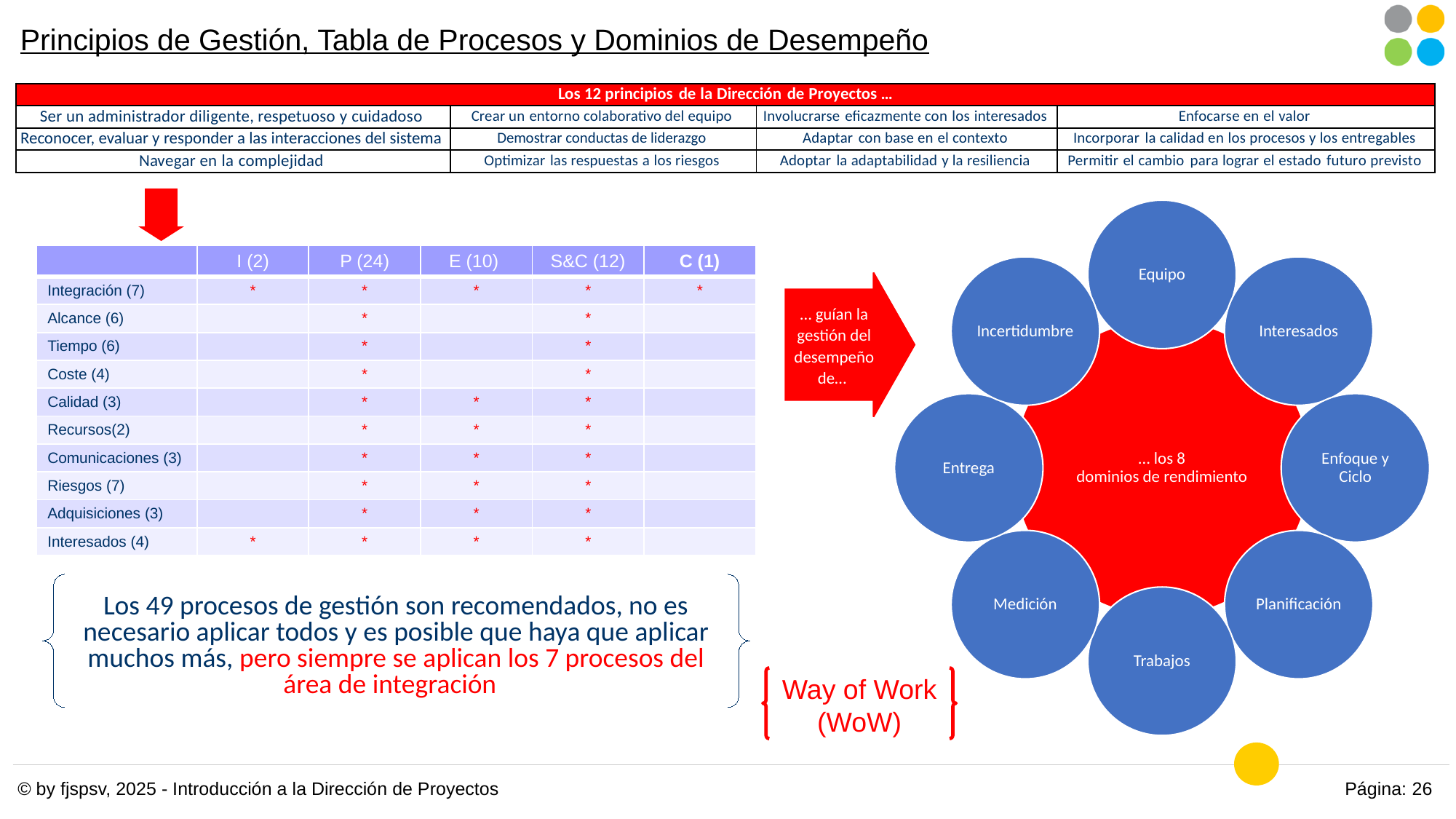

# Principios de Gestión, Tabla de Procesos y Dominios de Desempeño
| Los 12 principios de la Dirección de Proyectos … |  |  |  |
| --- | --- | --- | --- |
| Ser un administrador diligente, respetuoso y cuidadoso | Crear un entorno colaborativo del equipo | Involucrarse eficazmente con los interesados | Enfocarse en el valor |
| Reconocer, evaluar y responder a las interacciones del sistema | Demostrar conductas de liderazgo | Adaptar con base en el contexto | Incorporar la calidad en los procesos y los entregables |
| Navegar en la complejidad | Optimizar las respuestas a los riesgos | Adoptar la adaptabilidad y la resiliencia | Permitir el cambio para lograr el estado futuro previsto |

… los 8
dominios de rendimiento
Equipo
Interesados
Enfoque y Ciclo
Planificación
Trabajos
Medición
Entrega
Incertidumbre
|  | I (2) | P (24) | E (10) | S&C (12) | C (1) |
| --- | --- | --- | --- | --- | --- |
| Integración (7) | \* | \* | \* | \* | \* |
| Alcance (6) |  | \* |  | \* |  |
| Tiempo (6) |  | \* |  | \* |  |
| Coste (4) |  | \* |  | \* |  |
| Calidad (3) |  | \* | \* | \* |  |
| Recursos(2) |  | \* | \* | \* |  |
| Comunicaciones (3) |  | \* | \* | \* |  |
| Riesgos (7) |  | \* | \* | \* |  |
| Adquisiciones (3) |  | \* | \* | \* |  |
| Interesados (4) | \* | \* | \* | \* |  |
… guían la gestión del desempeño de…
Los 49 procesos de gestión son recomendados, no es necesario aplicar todos y es posible que haya que aplicar muchos más, pero siempre se aplican los 7 procesos del área de integración
Way of Work
(WoW)
© by fjspsv, 2025 - Introducción a la Dirección de Proyectos
Página: 26